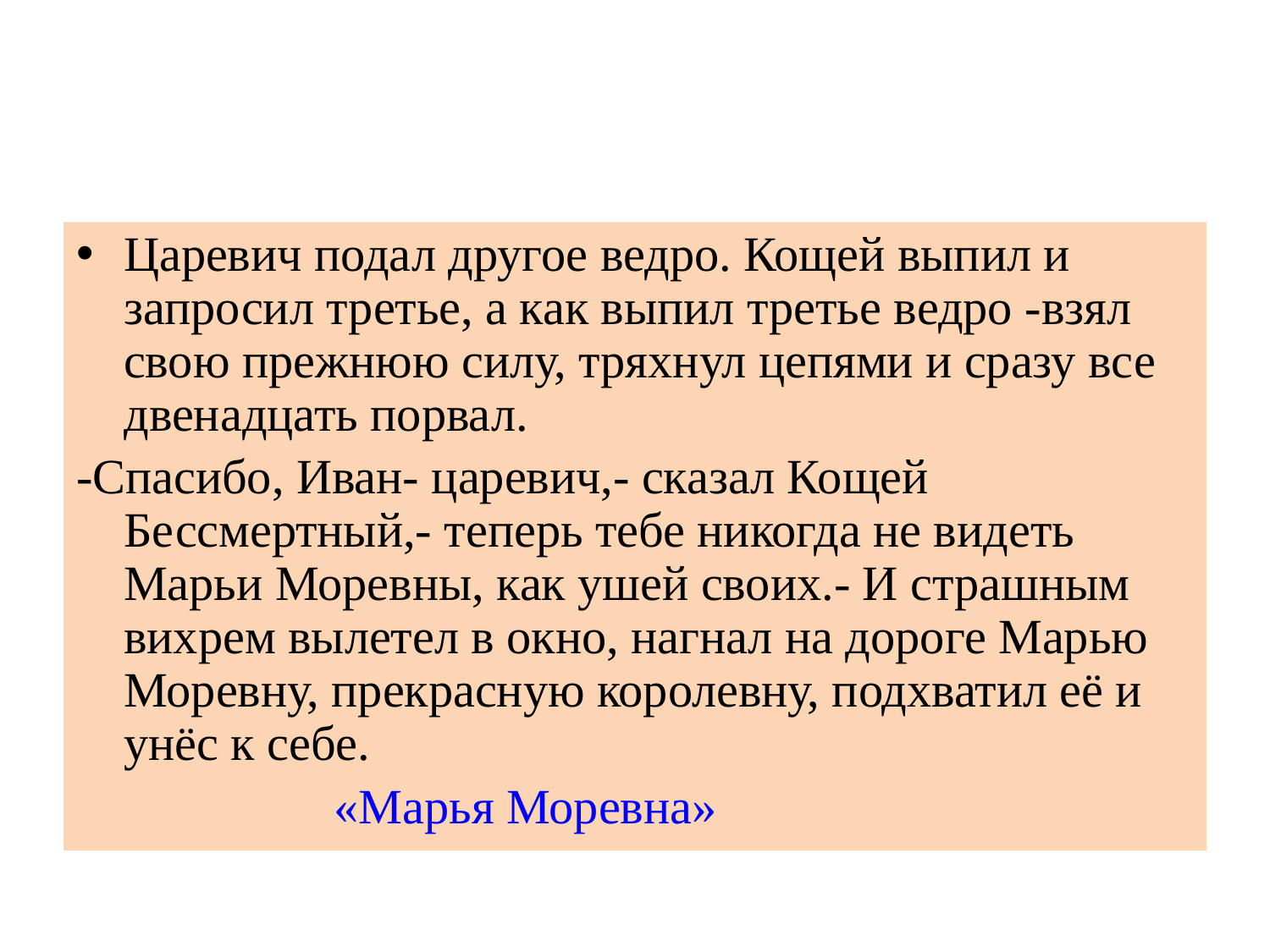

#
Царевич подал другое ведро. Кощей выпил и запросил третье, а как выпил третье ведро -взял свою прежнюю силу, тряхнул цепями и сразу все двенадцать порвал.
-Спасибо, Иван- царевич,- сказал Кощей Бессмертный,- теперь тебе никогда не видеть Марьи Моревны, как ушей своих.- И страшным вихрем вылетел в окно, нагнал на дороге Марью Моревну, прекрасную королевну, подхватил её и унёс к себе.
                     «Марья Моревна»